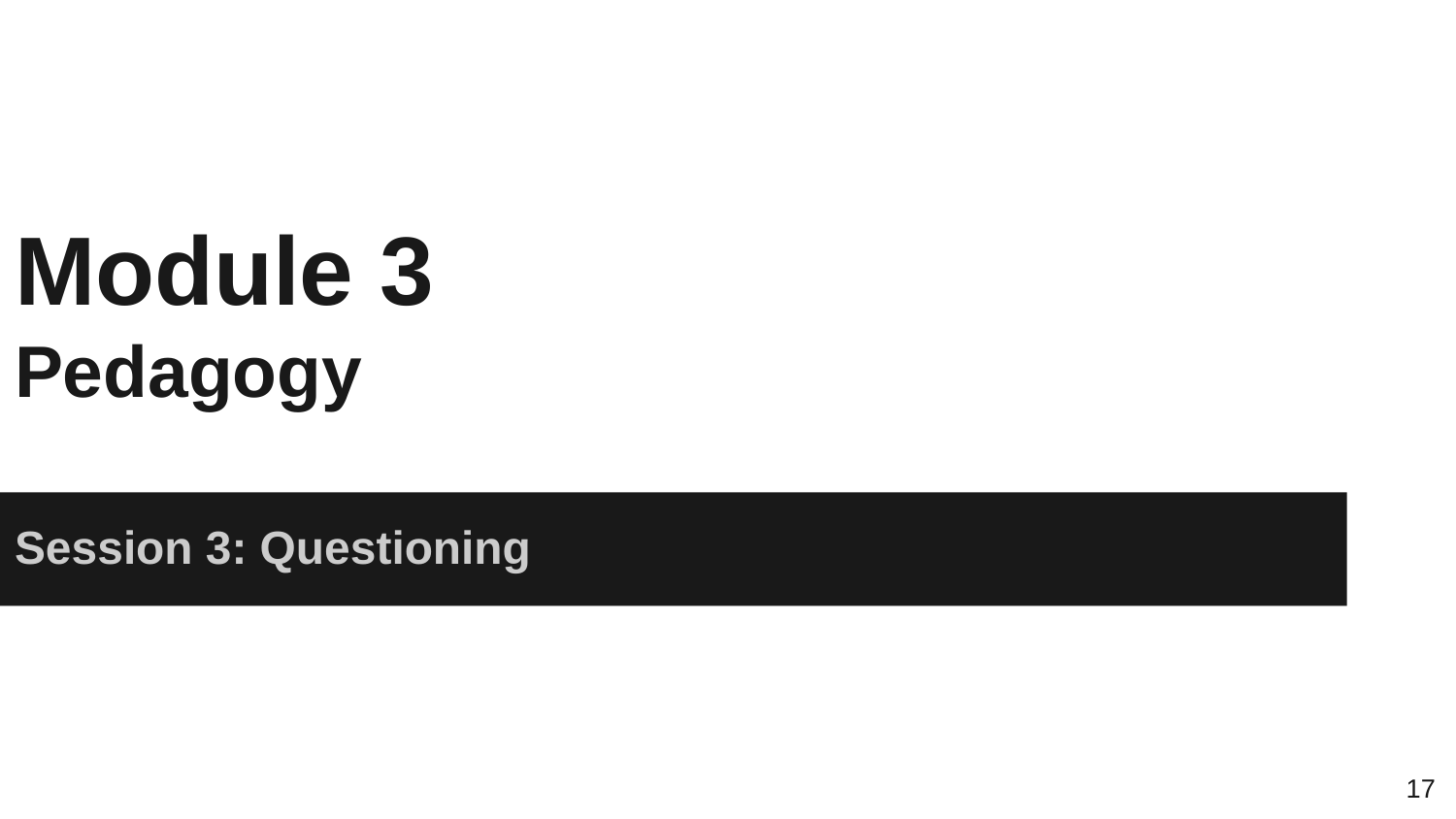

# Module 3
Pedagogy
Session 3: Questioning
17